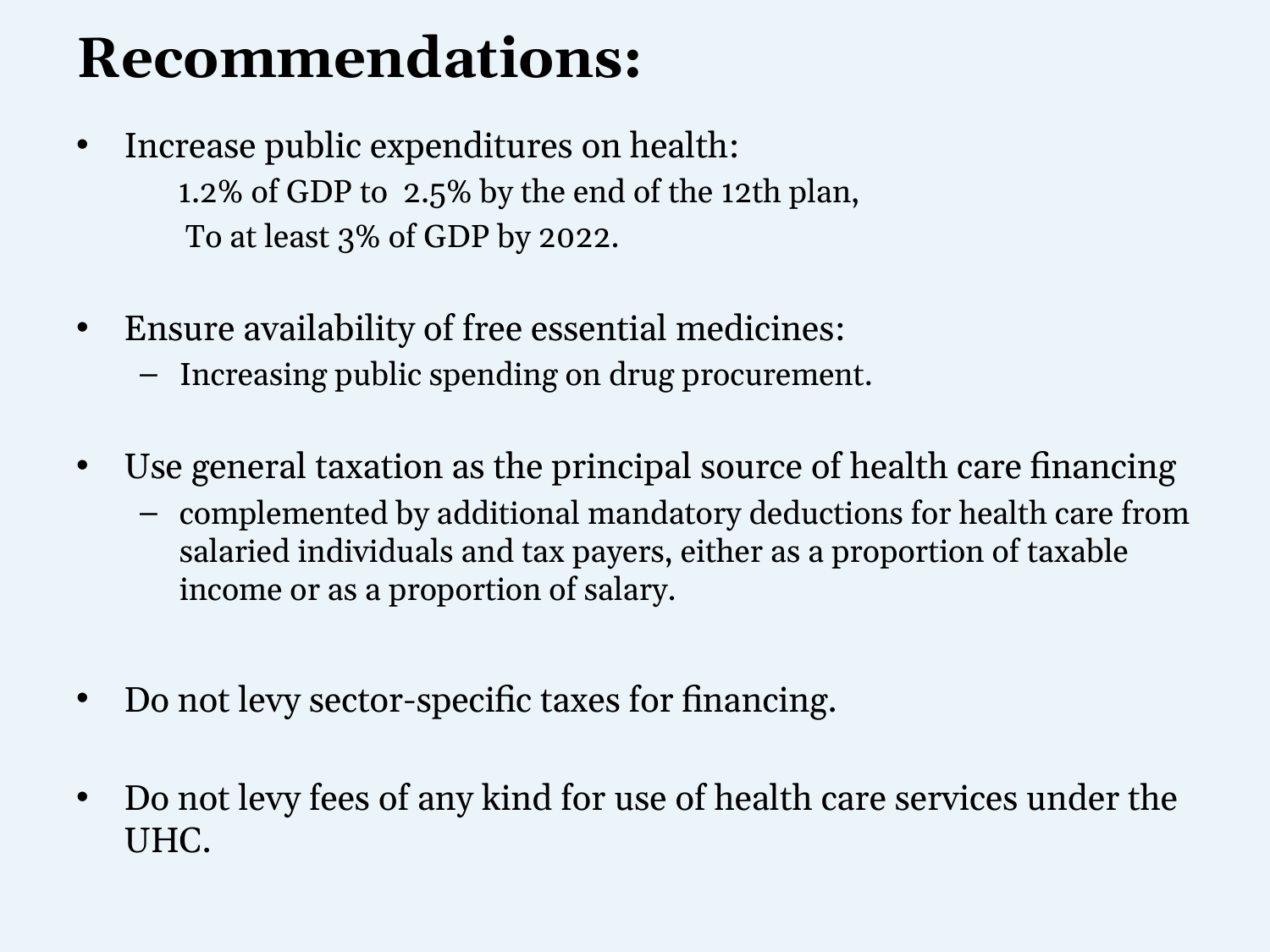

# Recommendations:
Increase public expenditures on health:
     1.2% of GDP to  2.5% by the end of the 12th plan,
      To at least 3% of GDP by 2022.

Ensure availability of free essential medicines:
Increasing public spending on drug procurement.

Use general taxation as the principal source of health care financing
complemented by additional mandatory deductions for health care from salaried individuals and tax payers, either as a proportion of taxable income or as a proportion of salary.

Do not levy sector-specific taxes for financing.

Do not levy fees of any kind for use of health care services under the UHC.